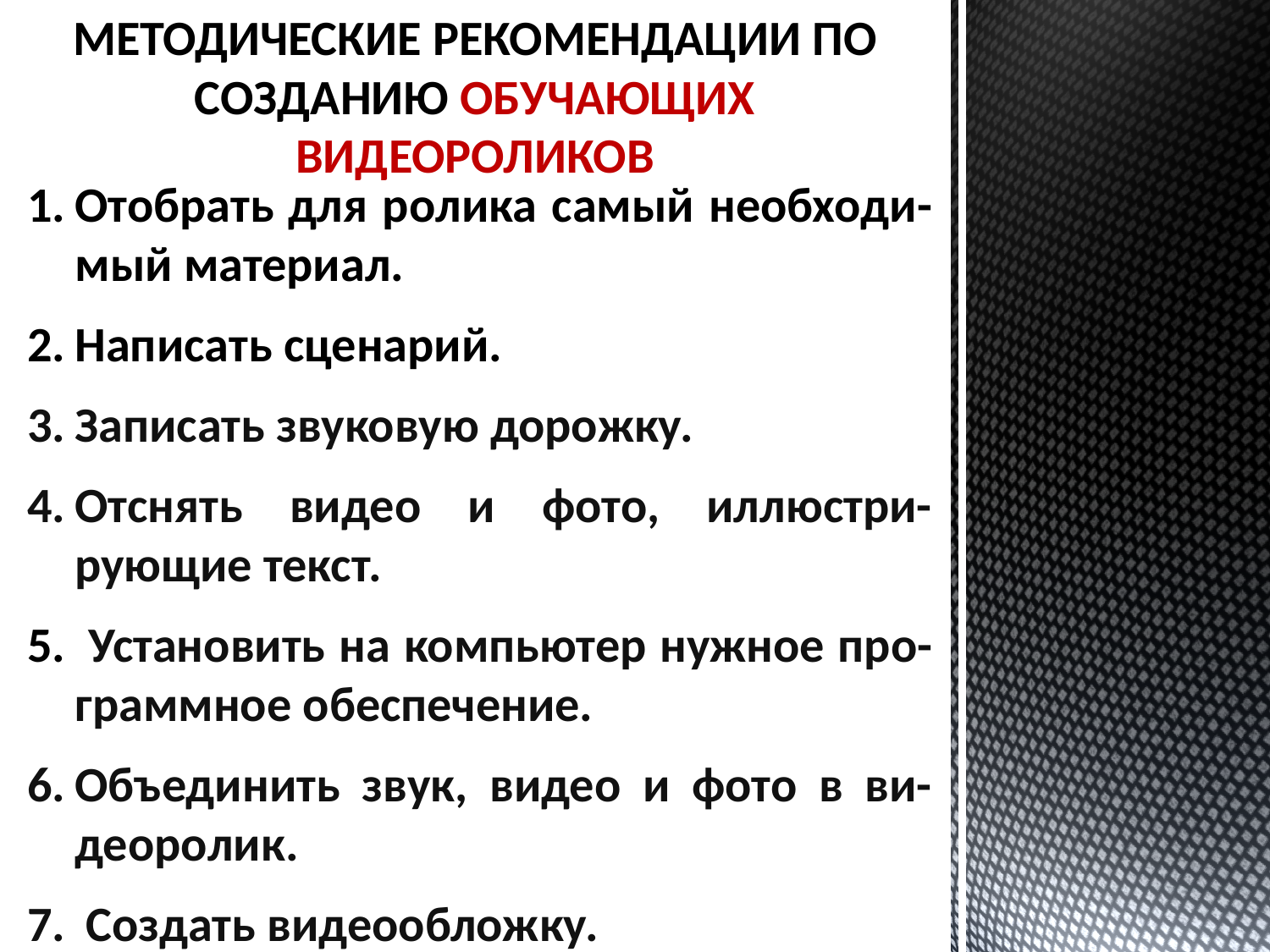

МЕТОДИЧЕСКИЕ РЕКОМЕНДАЦИИ ПО СОЗДАНИЮ ОБУЧАЮЩИХ ВИДЕОРОЛИКОВ
Отобрать для ролика самый необходи-мый материал.
Написать сценарий.
Записать звуковую дорожку.
Отснять видео и фото, иллюстри-рующие текст.
 Установить на компьютер нужное про-граммное обеспечение.
Объединить звук, видео и фото в ви-деоролик.
 Создать видеообложку.